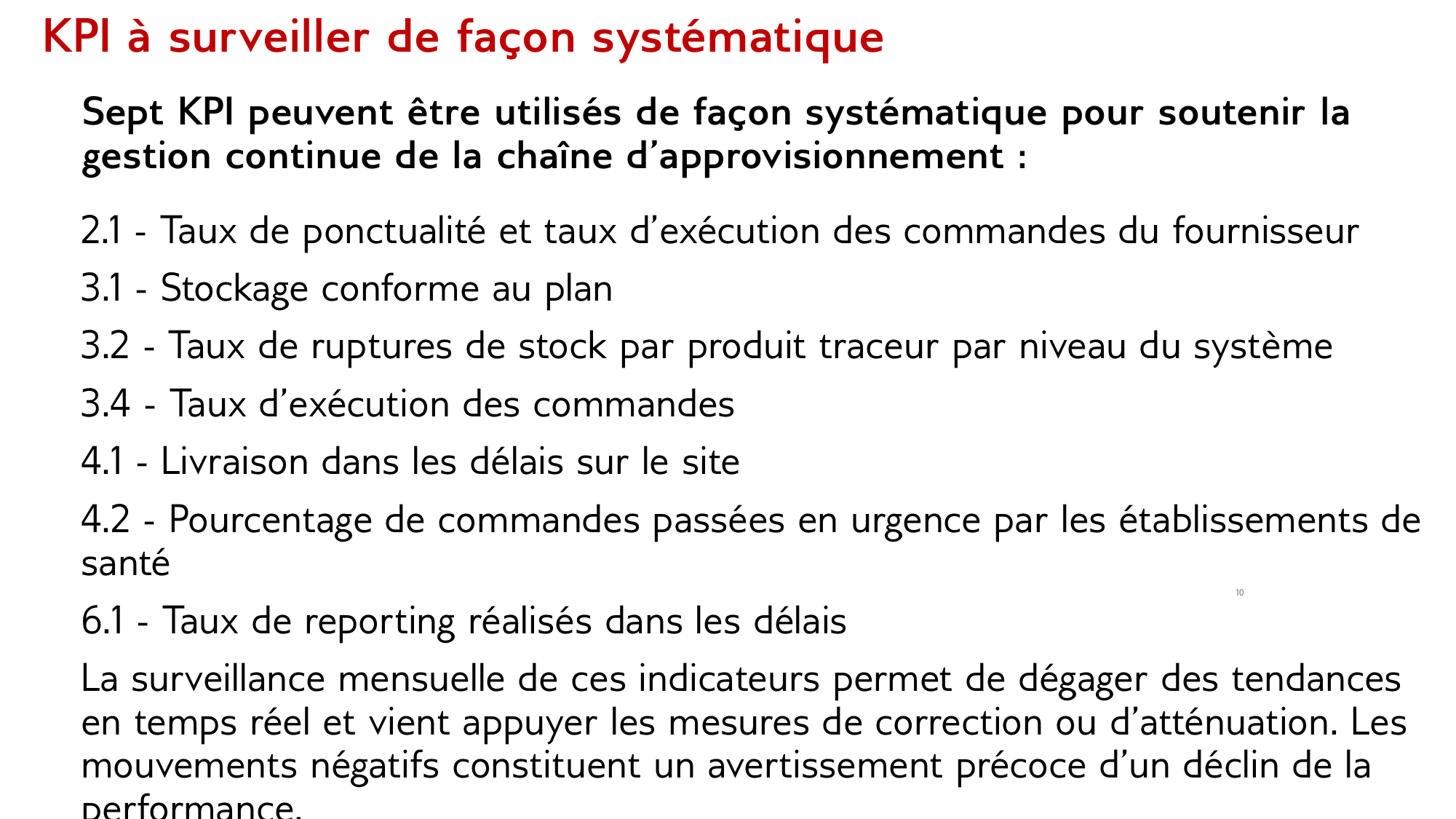

# KPI à surveiller de façon systématique
Sept KPI peuvent être utilisés de façon systématique pour soutenir la gestion continue de la chaîne d’approvisionnement :
2.1 - Taux de ponctualité et taux d’exécution des commandes du fournisseur
3.1 - Stockage conforme au plan
3.2 - Taux de ruptures de stock par produit traceur par niveau du système
3.4 - Taux d’exécution des commandes
4.1 - Livraison dans les délais sur le site
4.2 - Pourcentage de commandes passées en urgence par les établissements de santé
6.1 - Taux de reporting réalisés dans les délais
La surveillance mensuelle de ces indicateurs permet de dégager des tendances en temps réel et vient appuyer les mesures de correction ou d’atténuation. Les mouvements négatifs constituent un avertissement précoce d’un déclin de la performance.

10